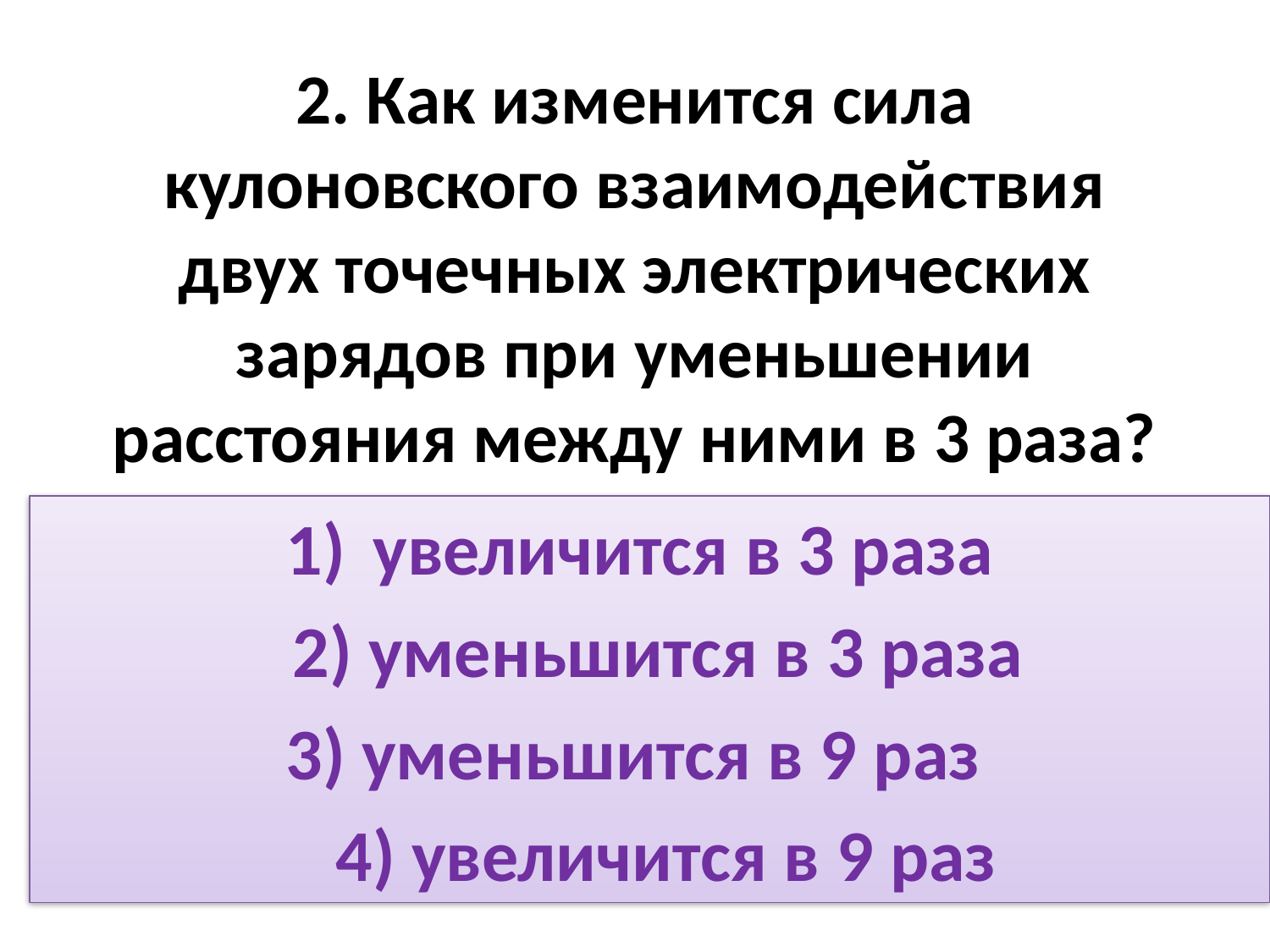

# 2. Как изменится сила кулоновского взаимодействия двух точечных электрических зарядов при уменьшении расстояния между ними в 3 раза?
увеличится в 3 раза
 2) уменьшится в 3 раза
3) уменьшится в 9 раз
  4) увеличится в 9 раз